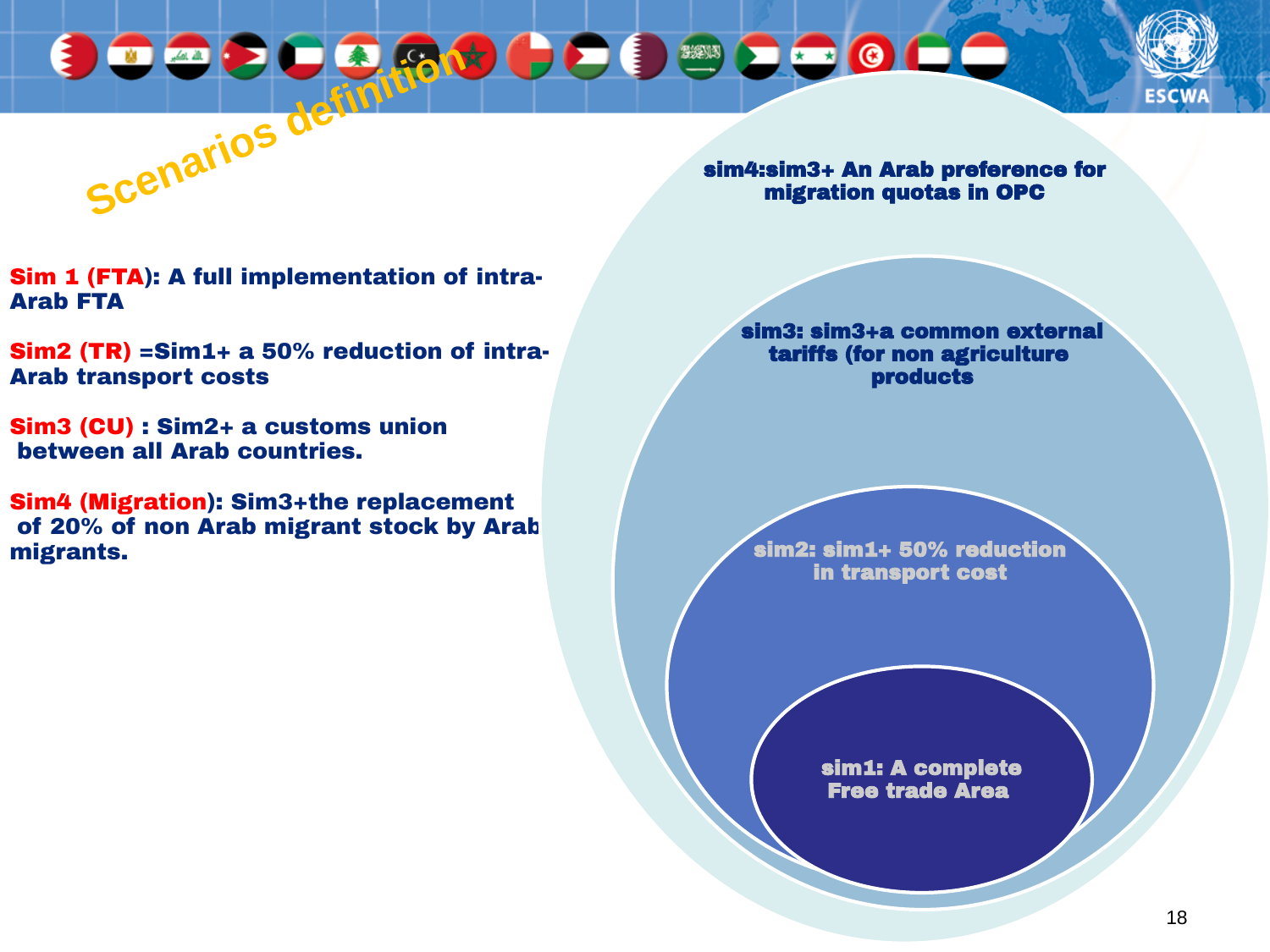

# Scenarios definition
sim4:sim3+ An Arab preference for migration quotas in OPC
sim3: sim3+a common external tariffs (for non agriculture  products
sim2: sim1+ 50% reduction in transport cost
sim1: A complete Free trade Area
| Sim 1 (FTA): A full implementation of intra-Arab FTA Sim2 (TR) =Sim1+ a 50% reduction of intra-Arab transport costs Sim3 (CU) : Sim2+ a customs union between all Arab countries. Sim4 (Migration): Sim3+the replacement of 20% of non Arab migrant stock by Arab migrants. |  |
| --- | --- |
18